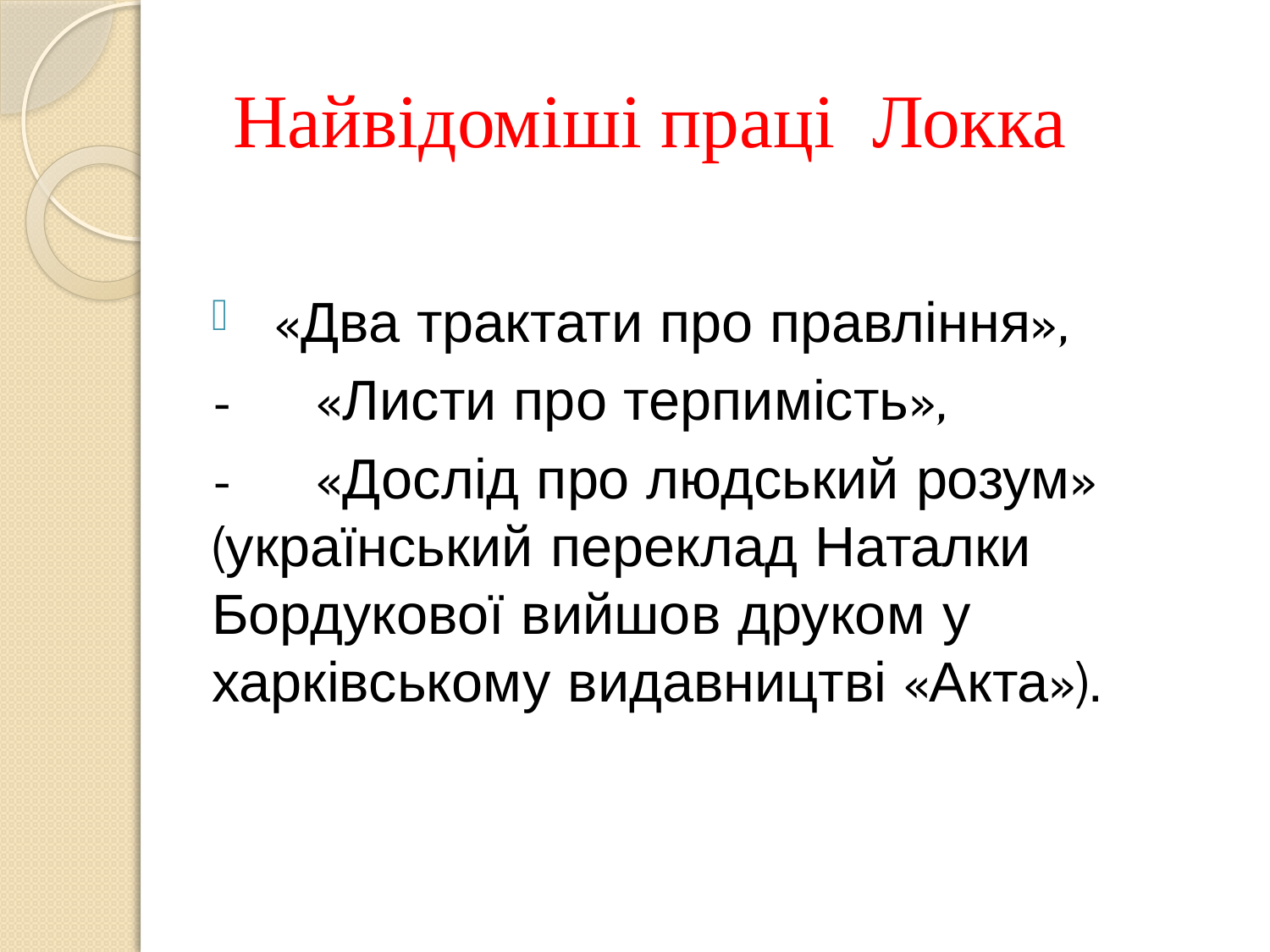

# Найвідоміші праці  Локка

«Два трактати про правління»,
-     «Листи про терпимість»,
-     «Дослід про людський розум»   (український переклад Наталки Бордукової вийшов друком у харківському видавництві «Акта»).